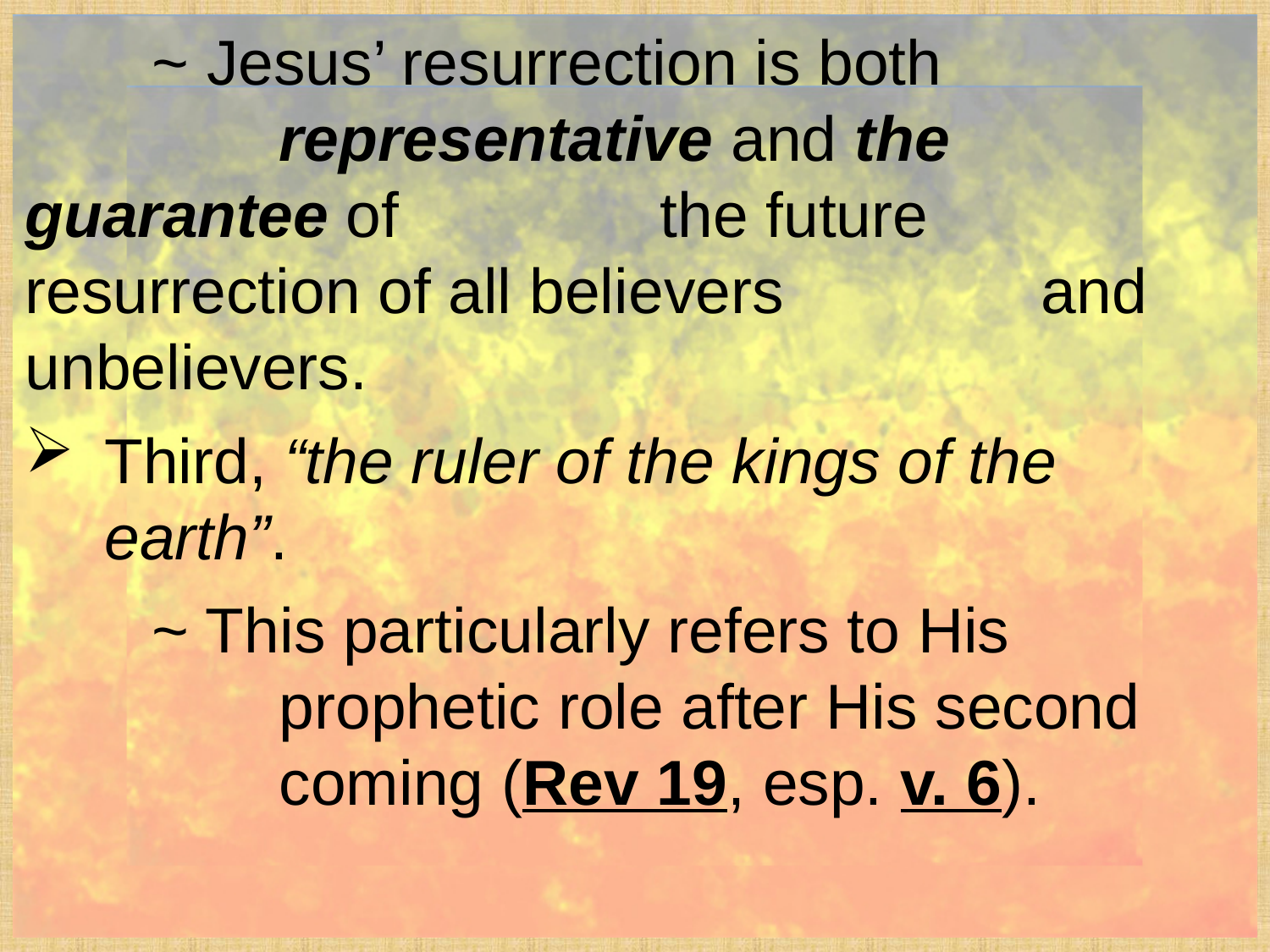

~ Jesus’ resurrection is both 				representative and the guarantee of 		the future resurrection of all believers 		and unbelievers.
Third, “the ruler of the kings of the earth”.
	~ This particularly refers to His 				prophetic role after His second 			coming (Rev 19, esp. v. 6).